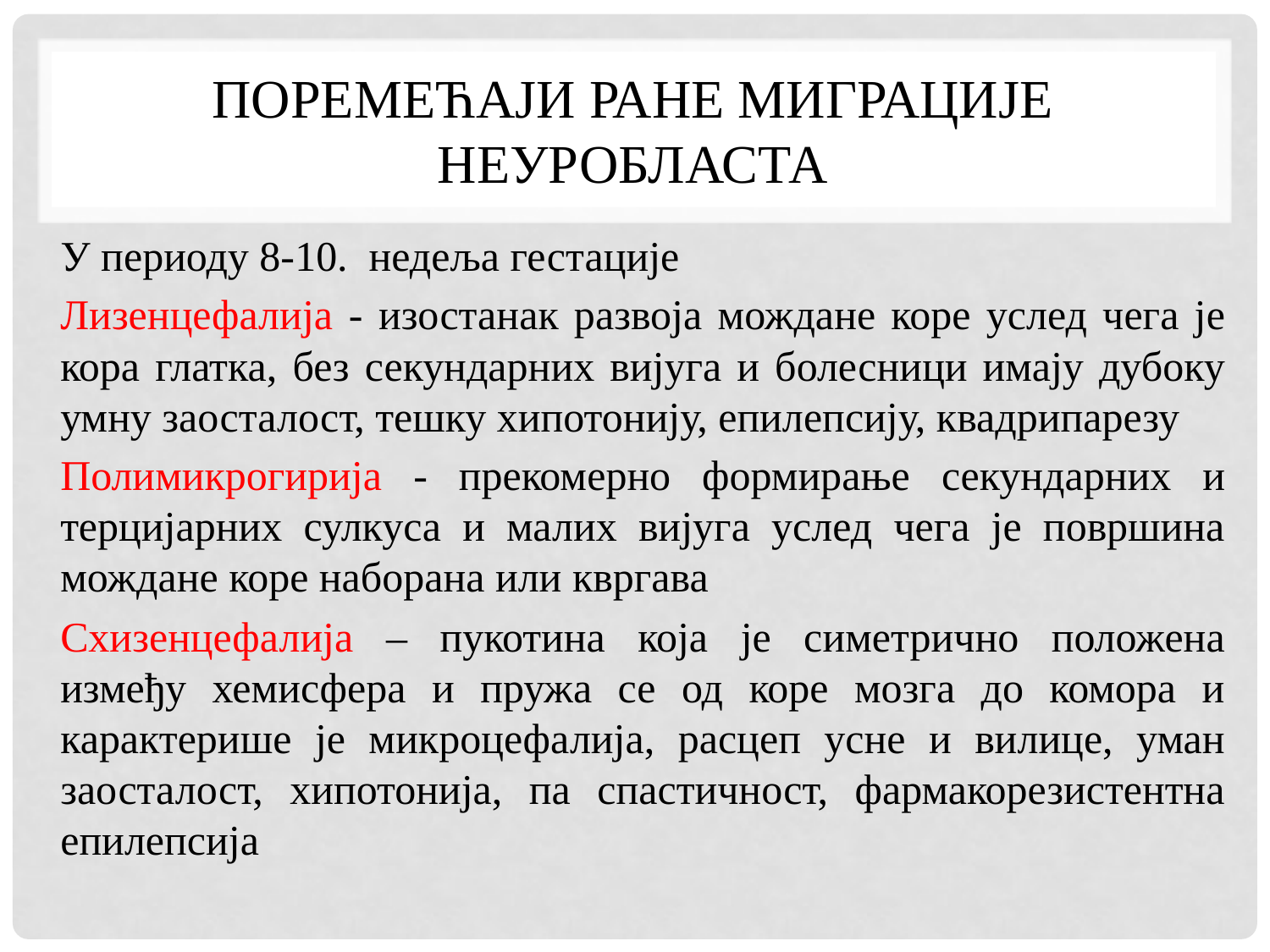

# Поремећаји ране миграције неуробласта
У периоду 8-10.  недеља гестације
Лизенцефалија - изостанак развоја мождане коре услед чега је кора глатка, без секундарних вијуга и болесници имају дубоку умну заосталост, тешку хипотонију, епилепсију, квадрипарезу
Полимикрогирија - прекомерно формирање секундарних и терцијарних сулкуса и малих вијуга услед чега је површина мождане коре наборана или квргава
Схизенцефалија – пукотина која је симетрично положена између хемисфера и пружа се од коре мозга до комора и карактерише је микроцефалија, расцеп усне и вилице, уман заосталост, хипотонија, па спастичност, фармакорезистентна епилепсија